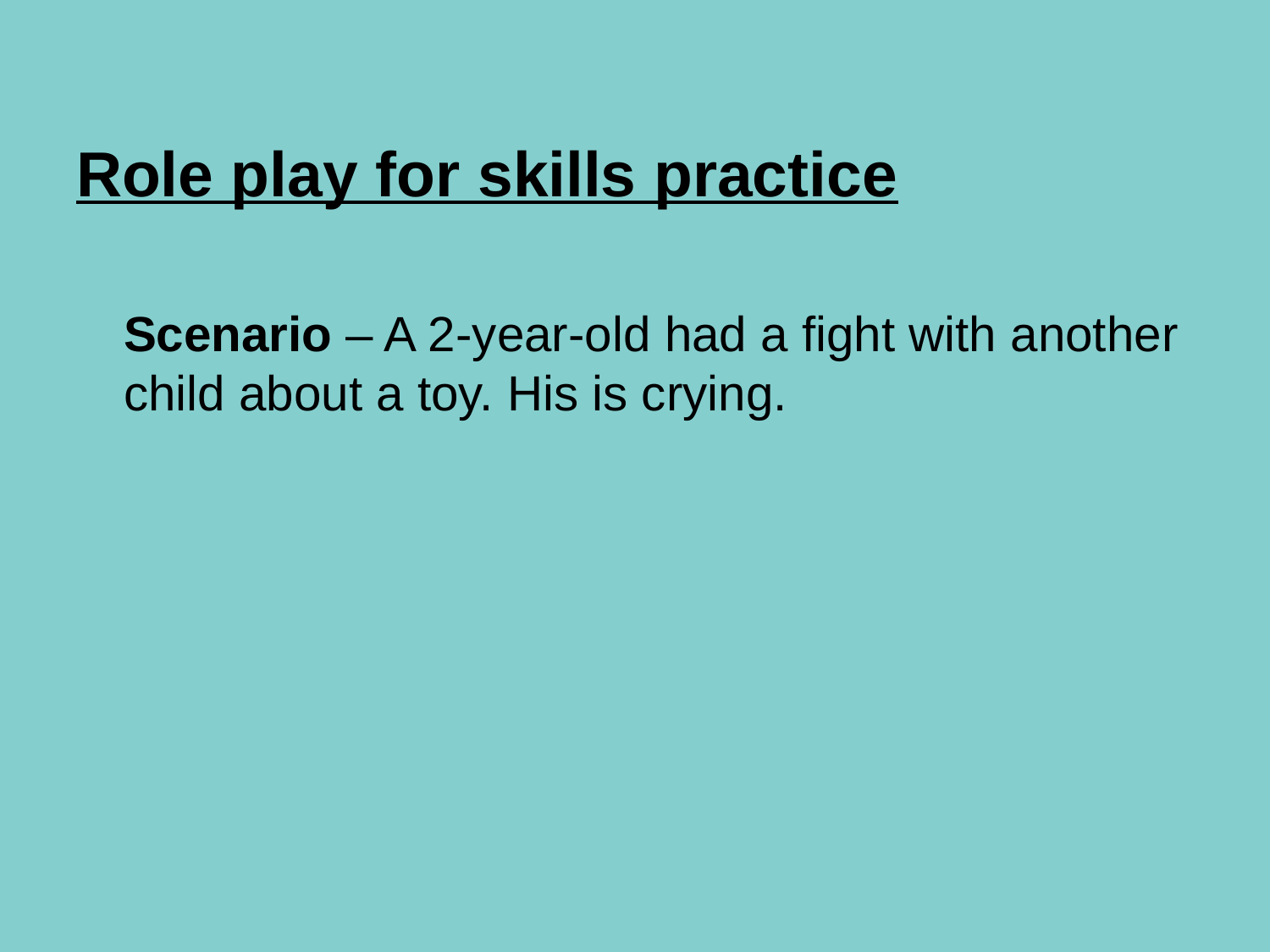

# Role play for skills practice
Scenario – A 2-year-old had a fight with another child about a toy. His is crying.